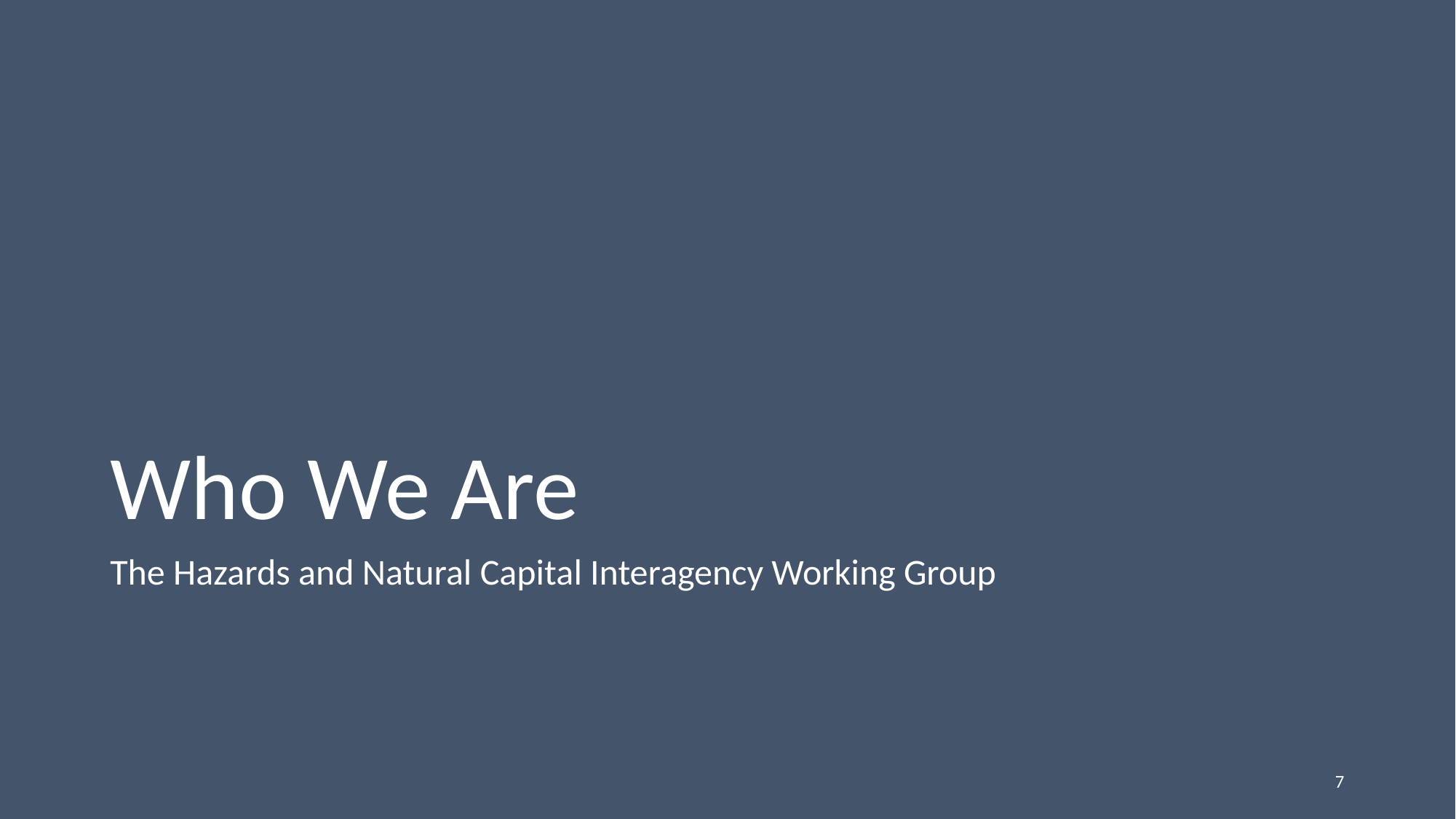

# Who We Are
The Hazards and Natural Capital Interagency Working Group
7